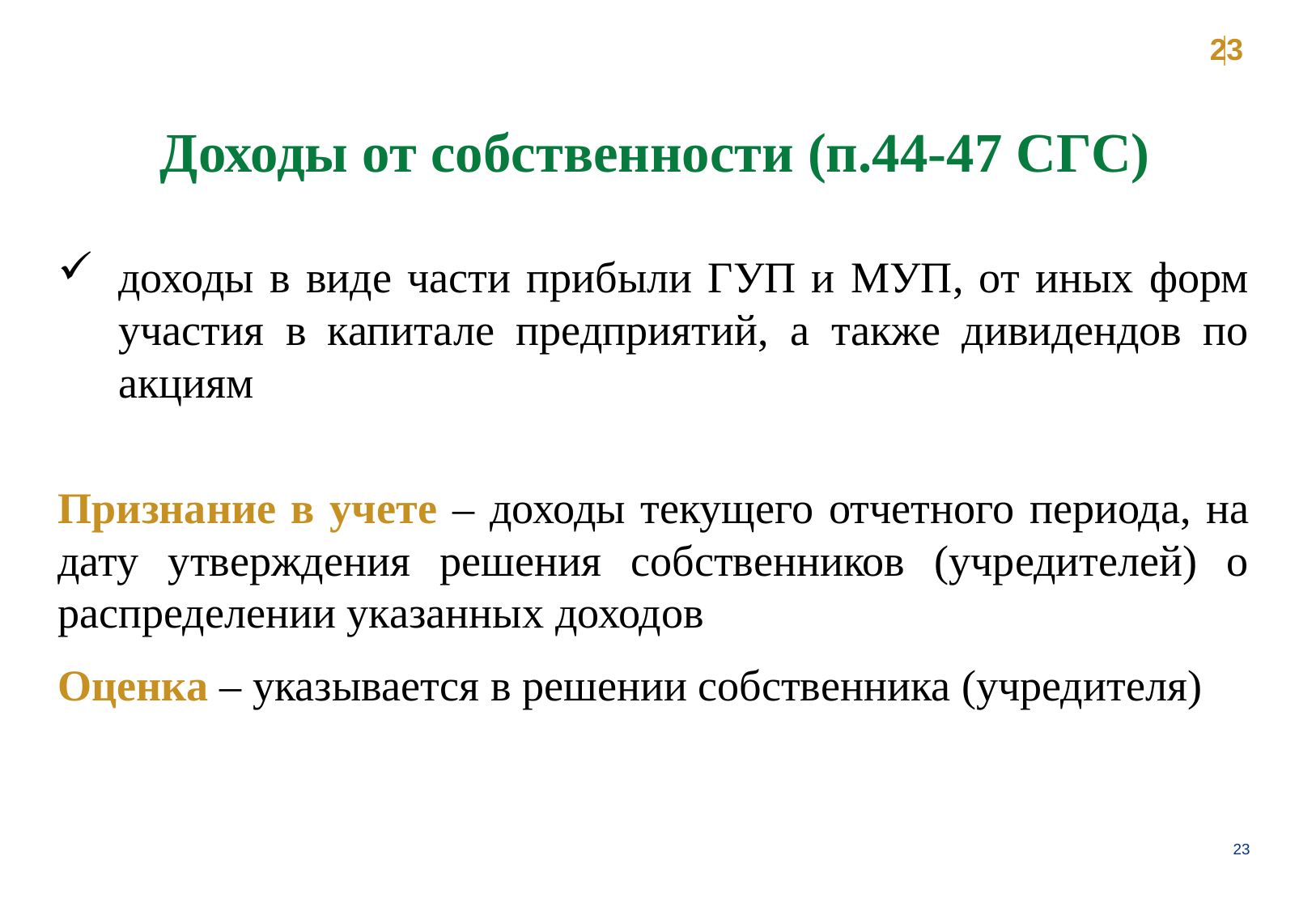

23
Доходы от собственности (п.44-47 СГС)
доходы в виде части прибыли ГУП и МУП, от иных форм участия в капитале предприятий, а также дивидендов по акциям

Признание в учете – доходы текущего отчетного периода, на дату утверждения решения собственников (учредителей) о распределении указанных доходов
Оценка – указывается в решении собственника (учредителя)